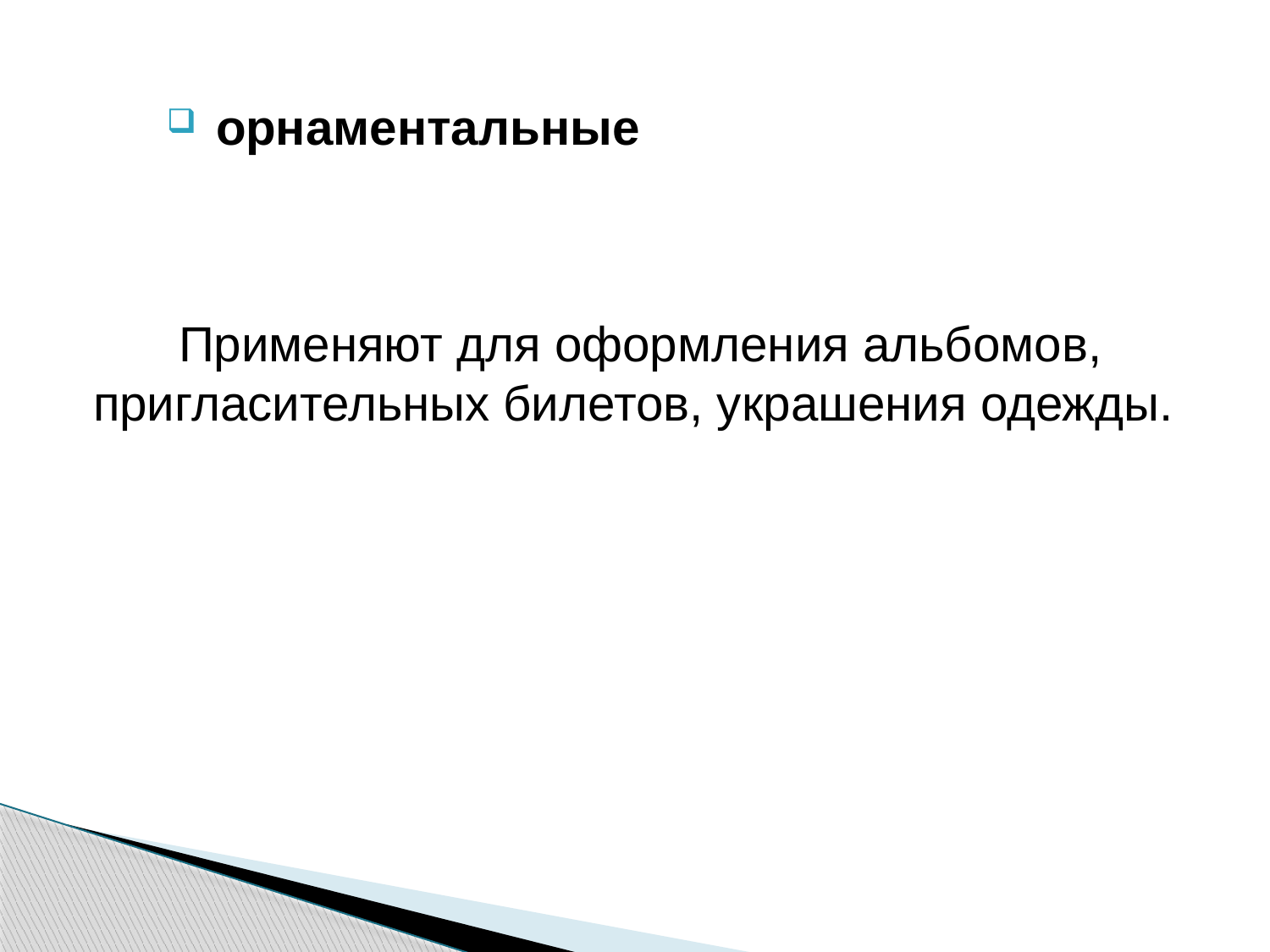

орнаментальные
Применяют для оформления альбомов, пригласительных билетов, украшения одежды.